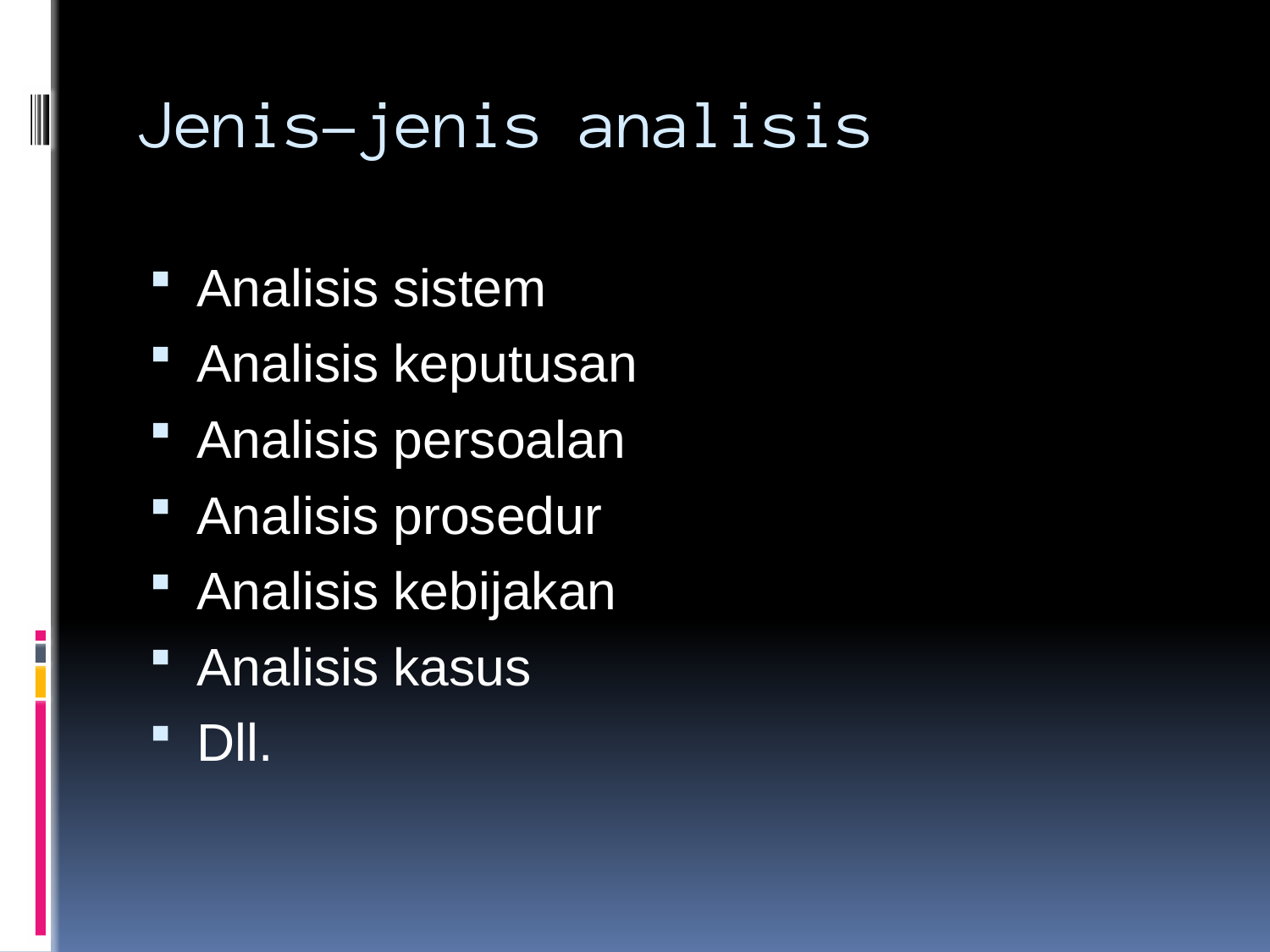

# Jenis-jenis analisis
Analisis sistem
Analisis keputusan
Analisis persoalan
Analisis prosedur
Analisis kebijakan
Analisis kasus
Dll.